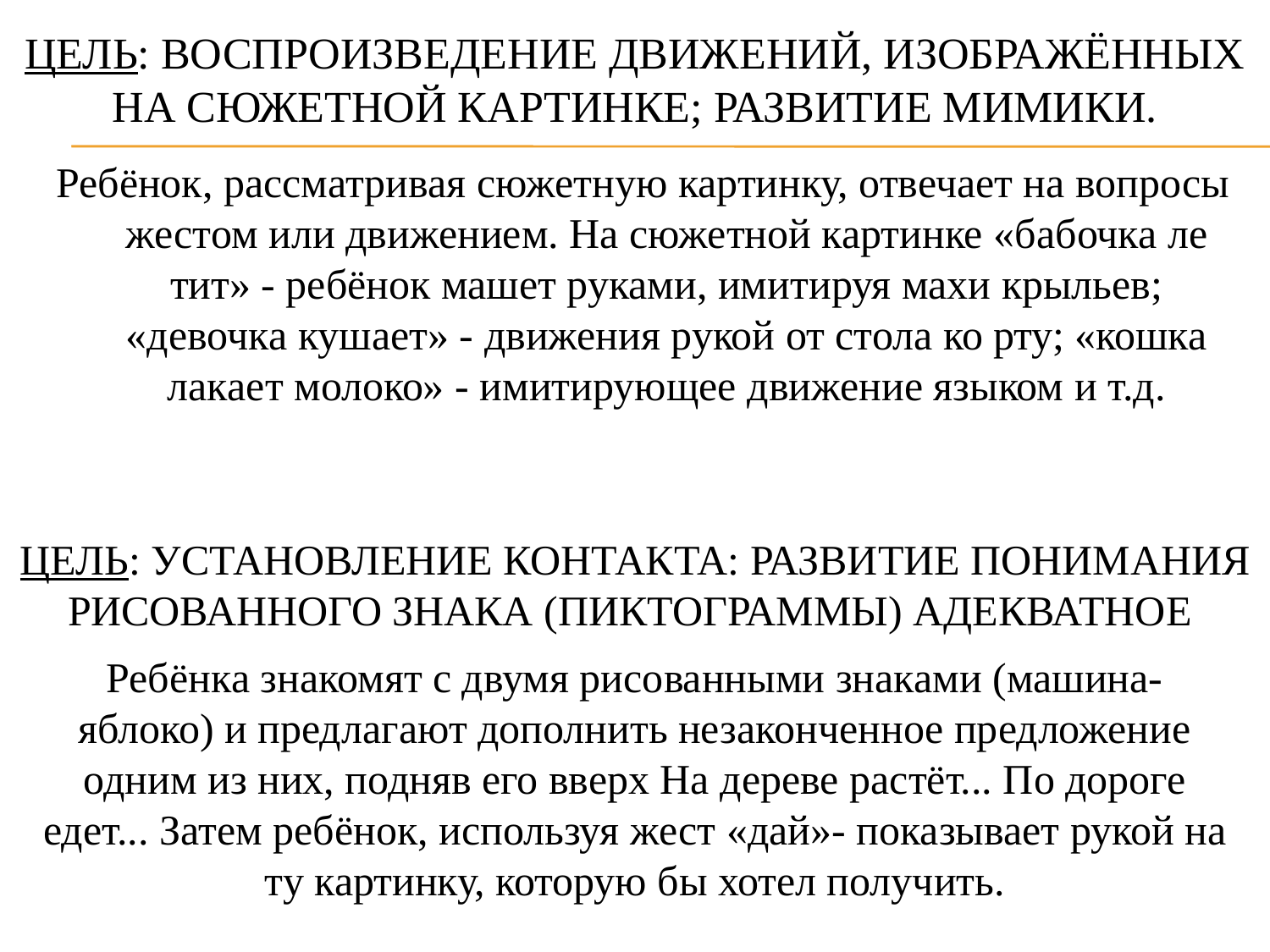

# Цель: воспроизведение движений, изображённых на сюжетной картинке; развитие мимики.
Ребёнок, рассматривая сюжет­ную картинку, отвечает на вопросы жестом или движением. На сюжетной картинке «бабочка ле­тит» - ребёнок машет руками, имитируя махи крыльев; «девочка кушает» - движения рукой от стола ко рту; «кошка лакает молоко» - имитиру­ющее движение языком и т.д.
Цель: установление контакта: развитие понимания рисованного знака (пиктограммы) адекватное

Ребёнка знакомят с двумя рисованными знаками (машина-яблоко) и предлагают дополнить незаконченное предложение одним из них, подняв его вверх На дереве растёт... По дороге едет... Затем ребёнок, используя жест «дай»- показывает рукой на ту картинку, которую бы хотел получить.